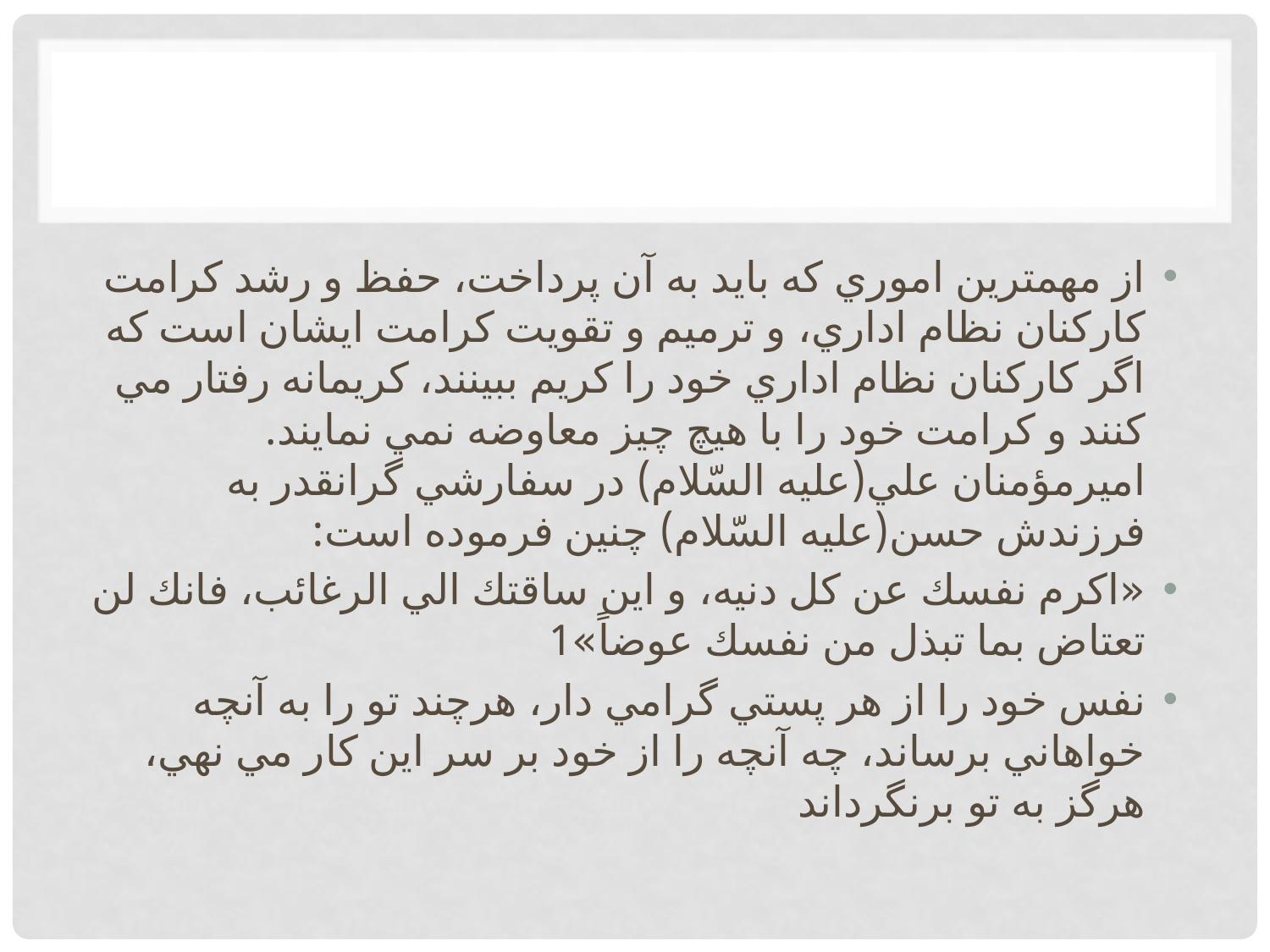

از مهمترين اموري كه بايد به آن پرداخت، حفظ و رشد كرامت كاركنان نظام اداري، و ترميم و تقويت كرامت ايشان است كه اگر كاركنان نظام اداري خود را كريم ببينند، كريمانه رفتار مي كنند و كرامت خود را با هيچ چيز معاوضه نمي نمايند. اميرمؤمنان علي(عليه السّلام) در سفارشي گرانقدر به فرزندش حسن(عليه السّلام) چنين فرموده است:
«اكرم نفسك عن كل دنيه، و اين ساقتك الي الرغائب، فانك لن تعتاض بما تبذل من نفسك عوضاً»1
نفس خود را از هر پستي گرامي دار، هرچند تو را به آنچه خواهاني برساند، چه آنچه را از خود بر سر اين كار مي نهي، هرگز به تو برنگرداند